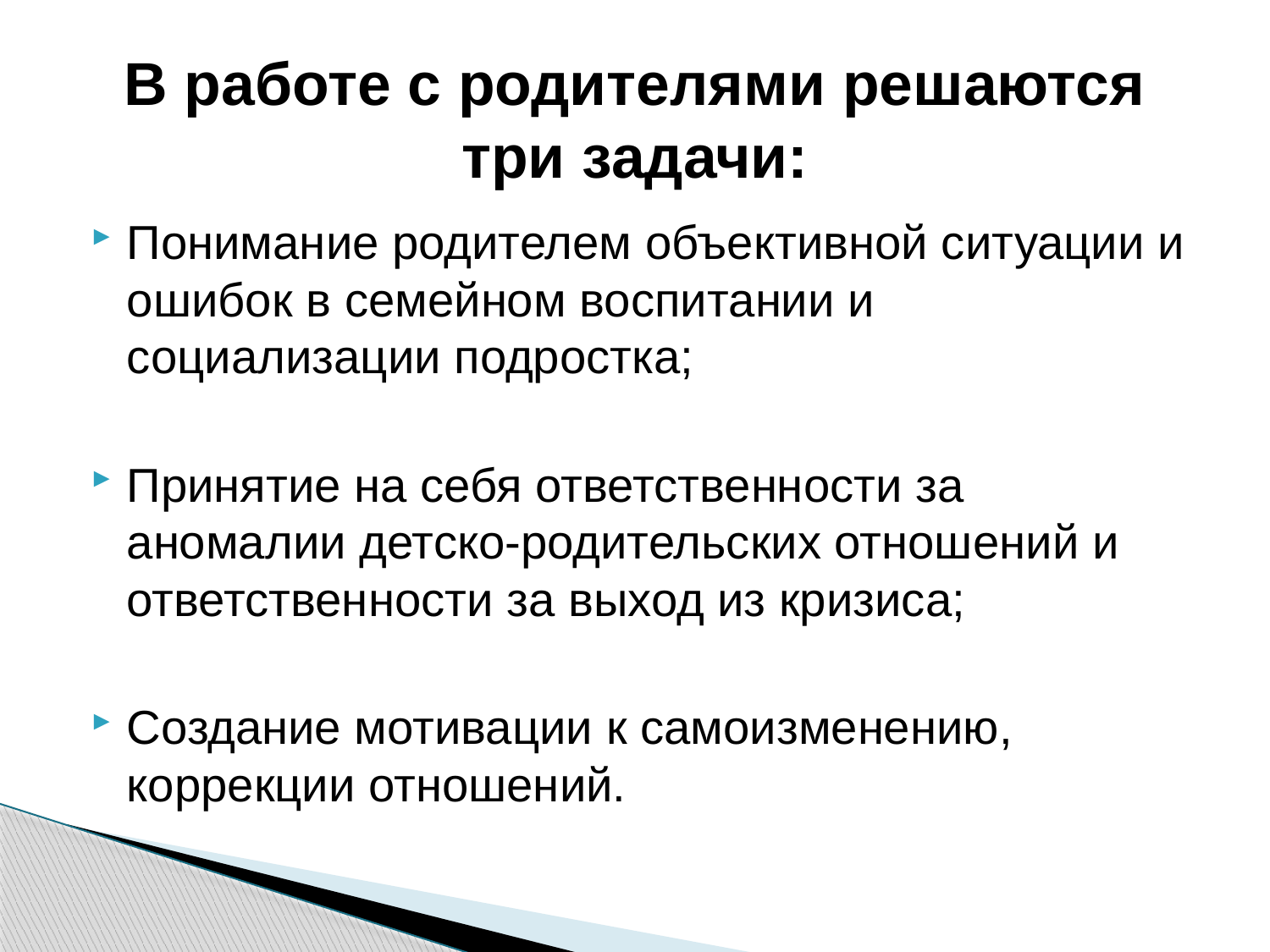

# В работе с родителями решаются три задачи:
Понимание родителем объективной ситуации и ошибок в семейном воспитании и социализации подростка;

Принятие на себя ответственности за аномалии детско-родительских отношений и ответственности за выход из кризиса;

Создание мотивации к самоизменению, коррекции отношений.